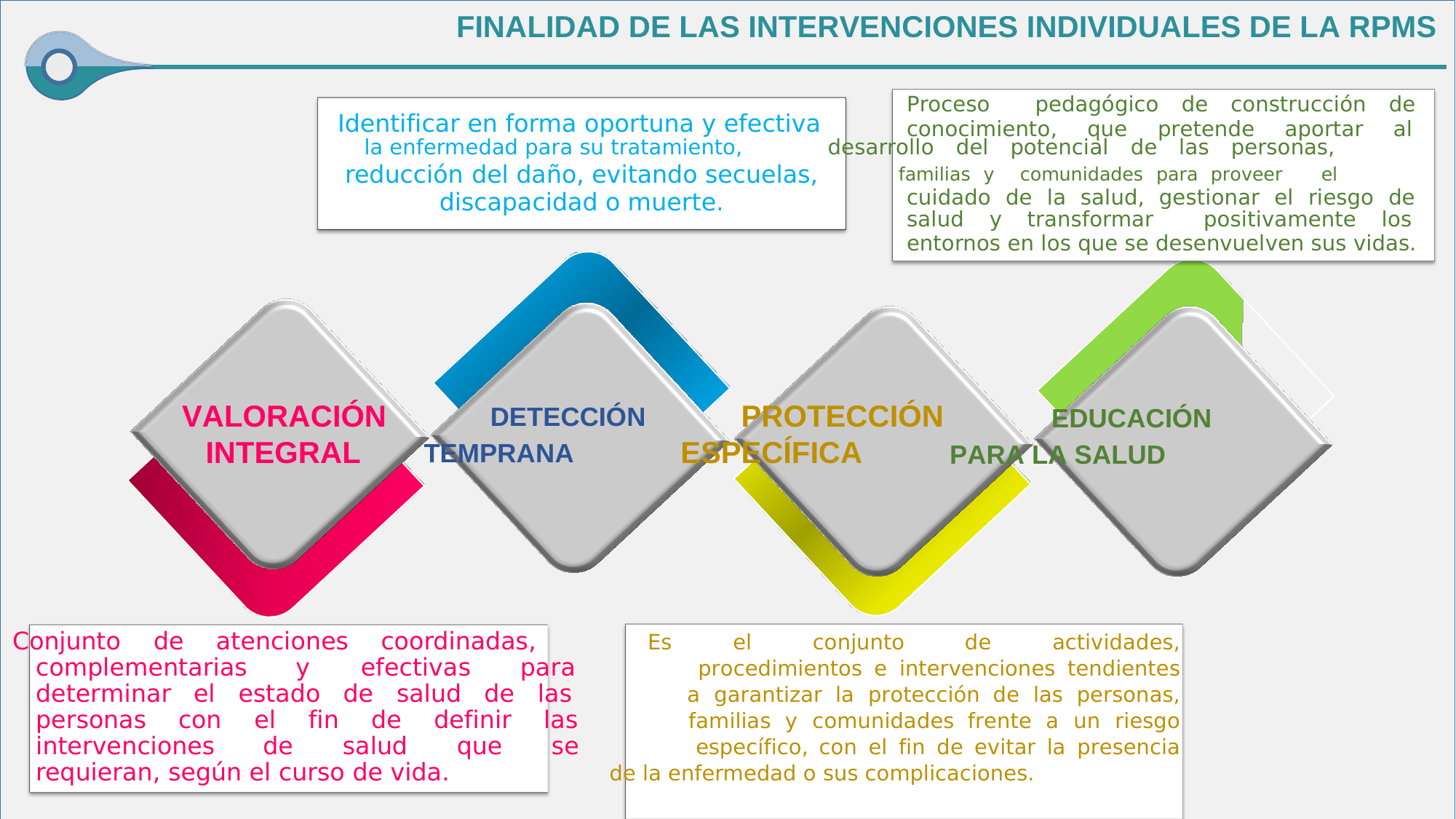

FINALIDAD DE LAS INTERVENCIONES INDIVIDUALES DE LA RPMS
Proceso      pedagógico   de   construcción   de
la enfermedad para su tratamiento,            desarrollo   del   potencial   de   las   personas,
reducción del daño, evitando secuelas,          familias  y    comunidades  para  proveer      el
salud   y   transformar       positivamente   los
entornos en los que se desenvuelven sus vidas.
VALORACIÓN            DETECCIÓN             PROTECCIÓN            EDUCACIÓN INTEGRAL	TEMPRANA              ESPECÍFICA          PARA LA SALUD
Conjunto   de   atenciones   coordinadas,          Es      el      conjunto      de      actividades, complementarias    y    efectivas    para          procedimientos e intervenciones tendientes determinar  el  estado  de  salud  de  las          a garantizar la protección de las personas, personas   con   el   fin   de   definir   las          familias y comunidades frente a un riesgo intervenciones    de    salud    que    se          específico, con el fin de evitar la presencia requieran, según el curso de vida.                    de la enfermedad o sus complicaciones.

Identificar en forma oportuna y efectiva
conocimiento,    que    pretende    aportar    al
cuidado  de  la  salud,  gestionar  el  riesgo  de
discapacidad o muerte.